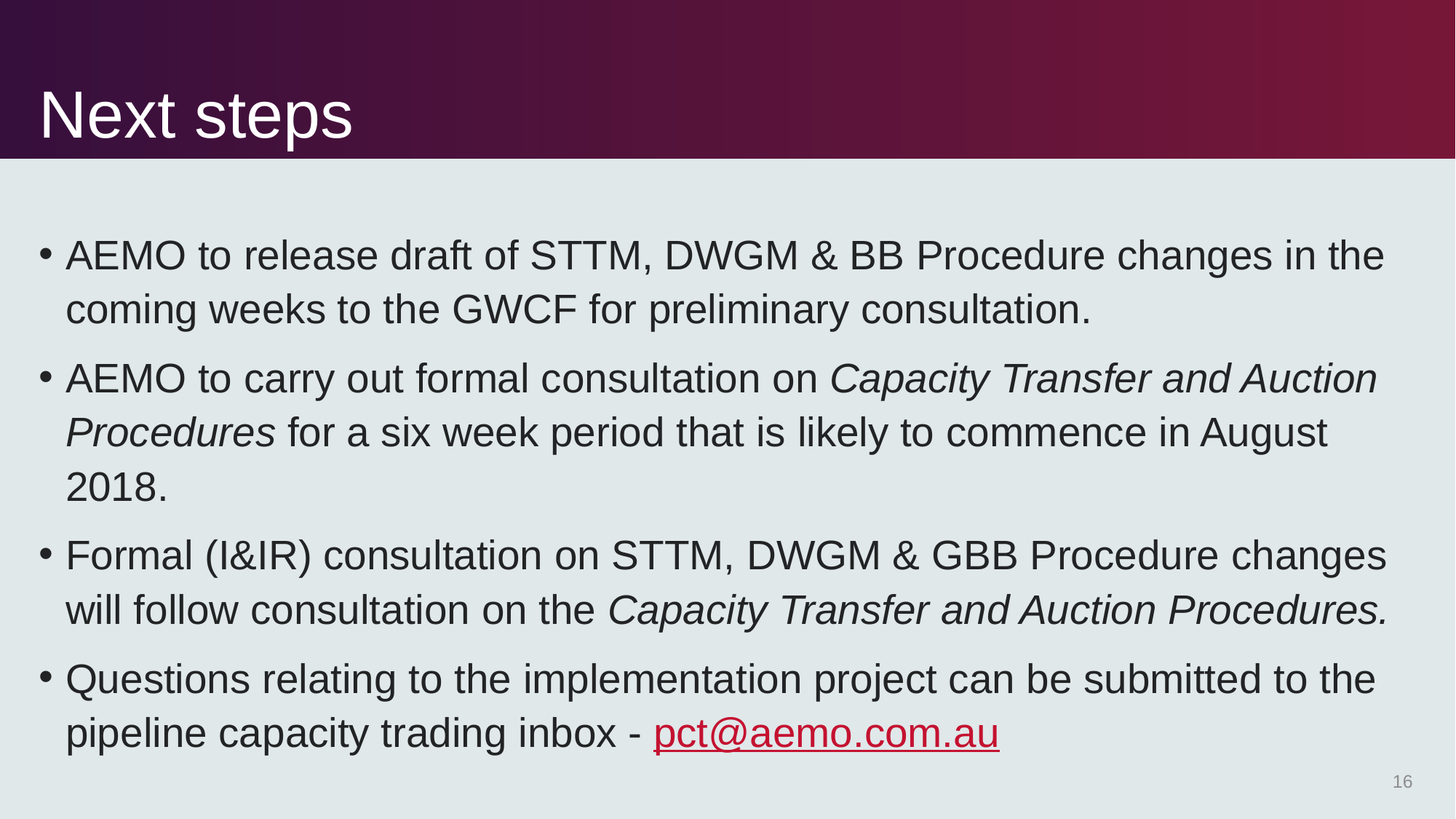

# Next steps
AEMO to release draft of STTM, DWGM & BB Procedure changes in the coming weeks to the GWCF for preliminary consultation.
AEMO to carry out formal consultation on Capacity Transfer and Auction Procedures for a six week period that is likely to commence in August 2018.
Formal (I&IR) consultation on STTM, DWGM & GBB Procedure changes will follow consultation on the Capacity Transfer and Auction Procedures.
Questions relating to the implementation project can be submitted to the pipeline capacity trading inbox - pct@aemo.com.au
16